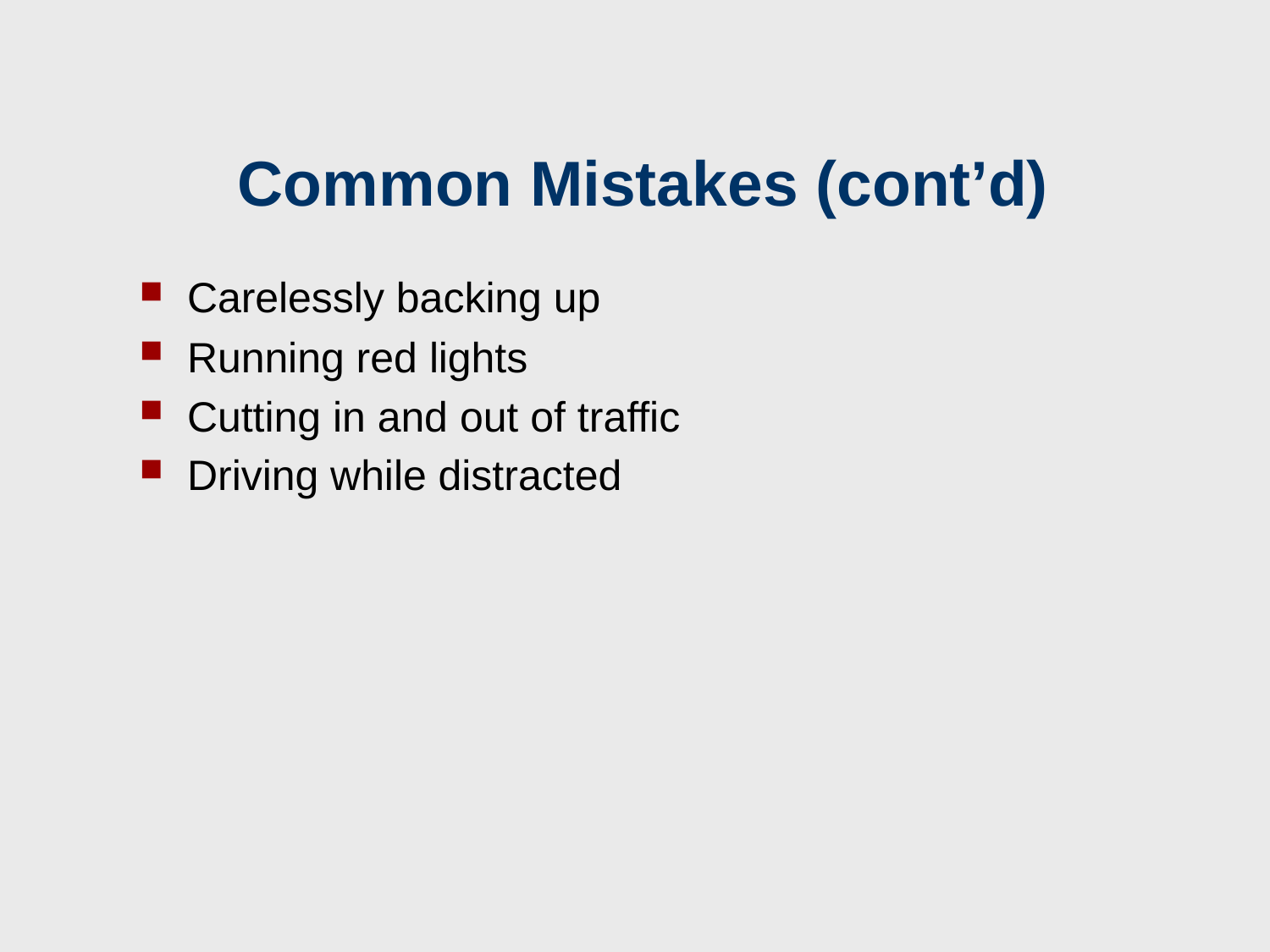

# Common Mistakes (cont’d)
Carelessly backing up
Running red lights
Cutting in and out of traffic
Driving while distracted